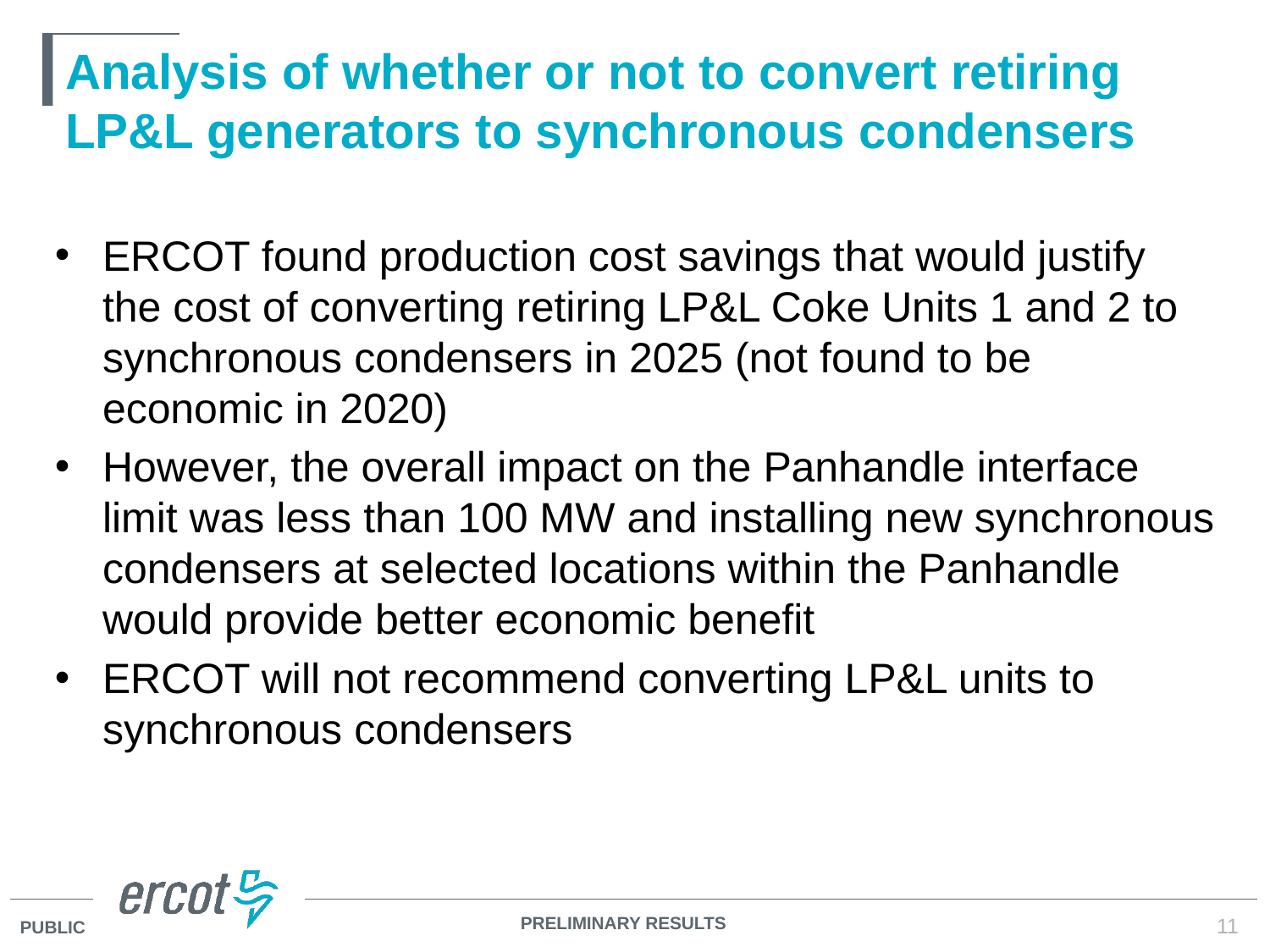

# Analysis of whether or not to convert retiring LP&L generators to synchronous condensers
ERCOT found production cost savings that would justify the cost of converting retiring LP&L Coke Units 1 and 2 to synchronous condensers in 2025 (not found to be economic in 2020)
However, the overall impact on the Panhandle interface limit was less than 100 MW and installing new synchronous condensers at selected locations within the Panhandle would provide better economic benefit
ERCOT will not recommend converting LP&L units to synchronous condensers
PRELIMINARY RESULTS
11